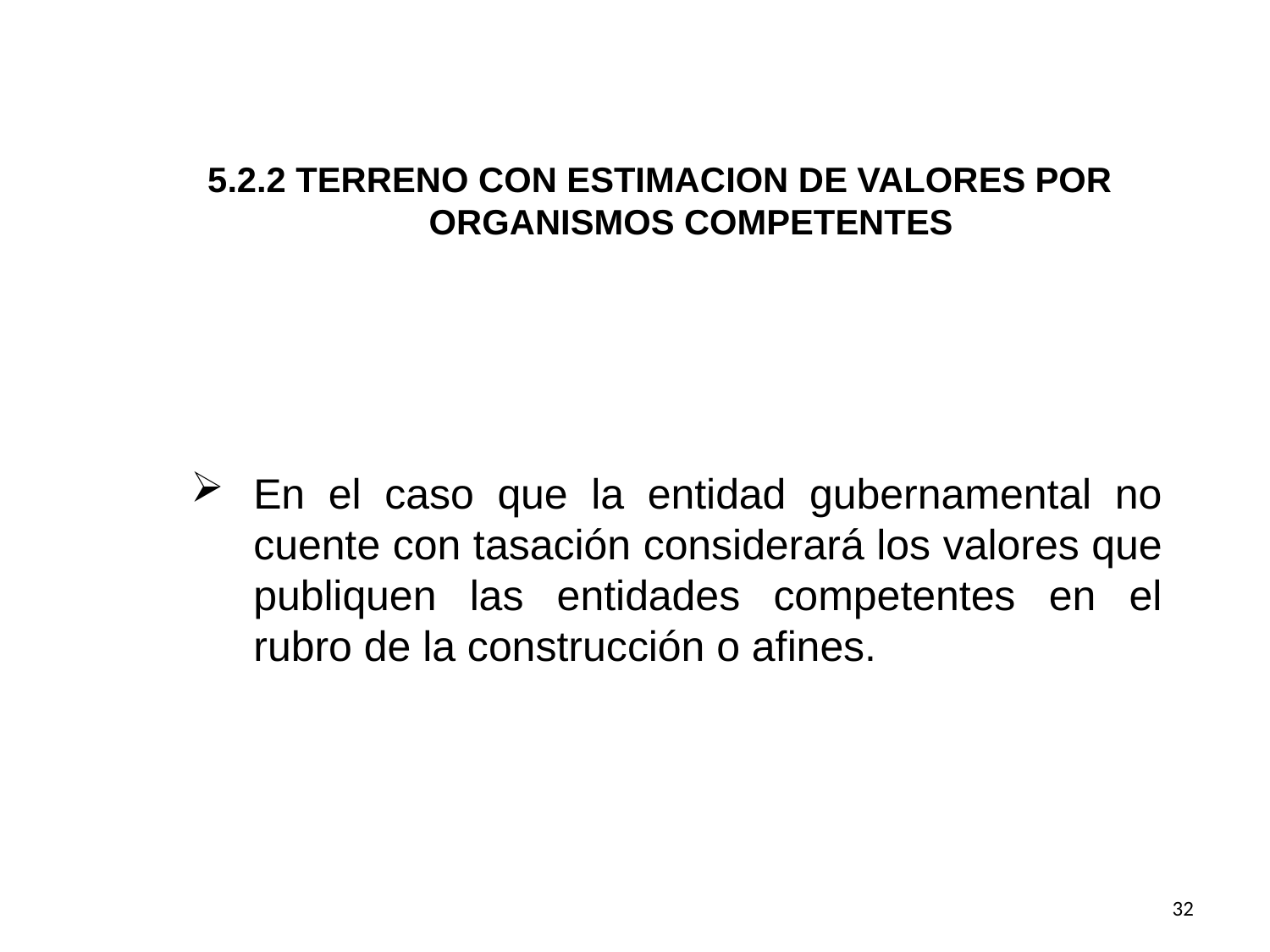

5.2.2 TERRENO CON ESTIMACION DE VALORES POR ORGANISMOS COMPETENTES

En el caso que la entidad gubernamental no cuente con tasación considerará los valores que publiquen las entidades competentes en el rubro de la construcción o afines.

32